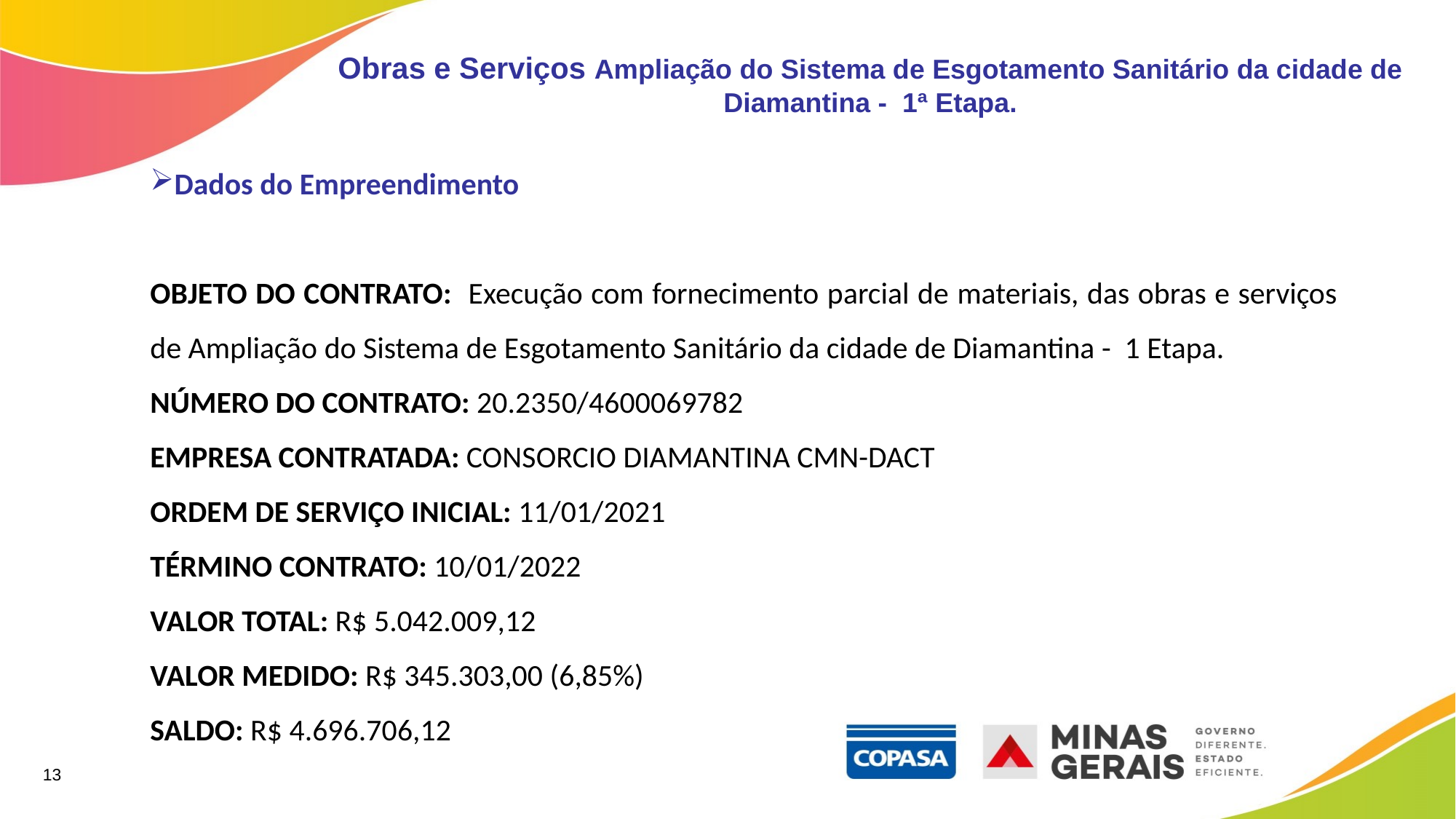

13
Obras e Serviços Ampliação do Sistema de Esgotamento Sanitário da cidade de Diamantina -  1ª Etapa.
Dados do Empreendimento

OBJETO DO CONTRATO:  Execução com fornecimento parcial de materiais, das obras e serviços de Ampliação do Sistema de Esgotamento Sanitário da cidade de Diamantina -  1 Etapa.
NÚMERO DO CONTRATO: 20.2350/4600069782
EMPRESA CONTRATADA: CONSORCIO DIAMANTINA CMN-DACT
ORDEM DE SERVIÇO INICIAL: 11/01/2021
TÉRMINO CONTRATO: 10/01/2022
VALOR TOTAL: R$ 5.042.009,12
VALOR MEDIDO: R$ 345.303,00 (6,85%)
SALDO: R$ 4.696.706,12